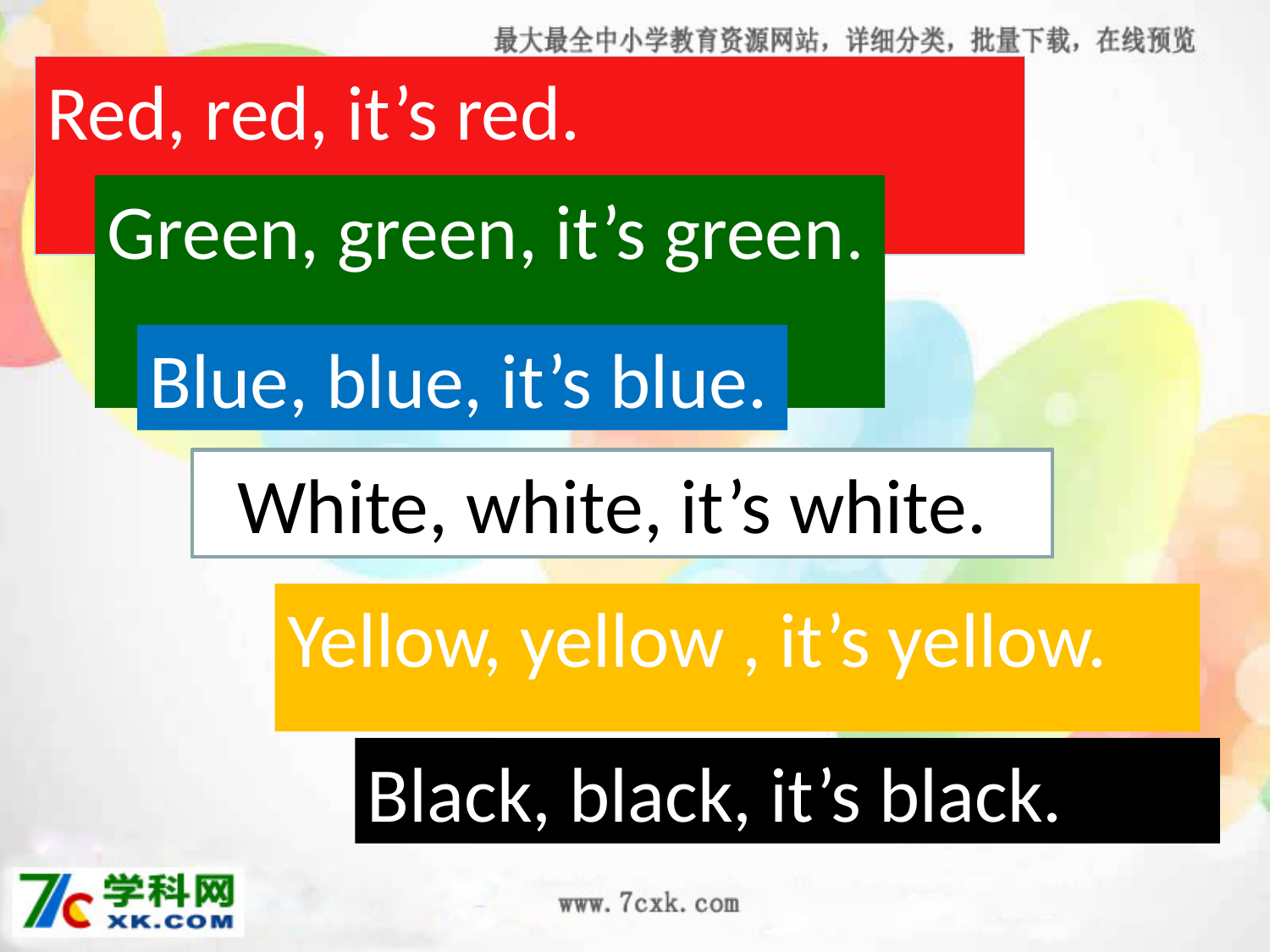

Red, red, it’s red.

Green, green, it’s green.

Blue, blue, it’s blue.

White, white, it’s white.
Yellow, yellow , it’s yellow.

Black, black, it’s black.